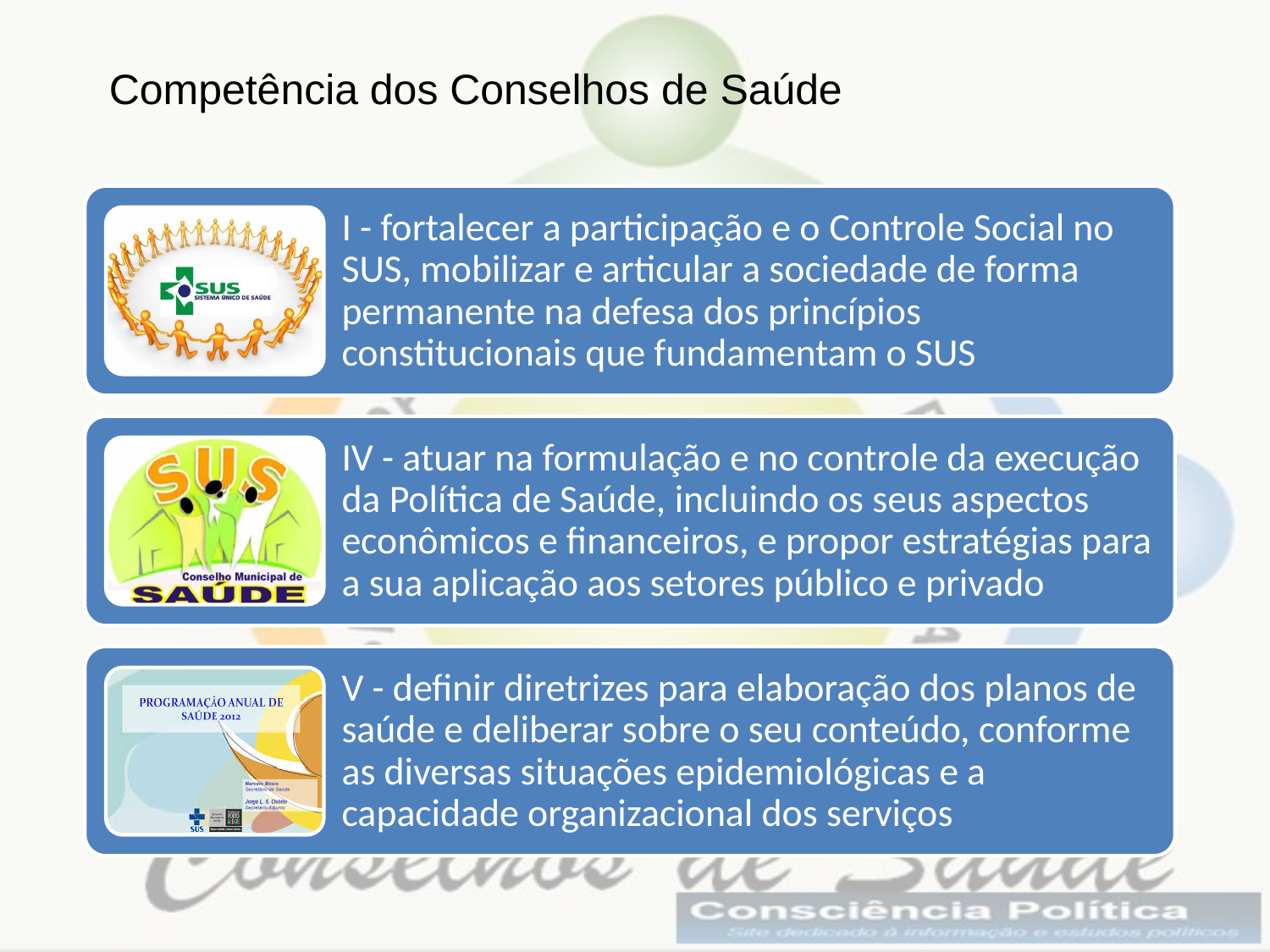

Competência dos Conselhos de Saúde
I - fortalecer a participação e o Controle Social no SUS, mobilizar e articular a sociedade de forma permanente na defesa dos princípios constitucionais que fundamentam o SUS
IV - atuar na formulação e no controle da execução da Política de Saúde, incluindo os seus aspectos econômicos e financeiros, e propor estratégias para a sua aplicação aos setores público e privado
V - definir diretrizes para elaboração dos planos de saúde e deliberar sobre o seu conteúdo, conforme as diversas situações epidemiológicas e a capacidade organizacional dos serviços